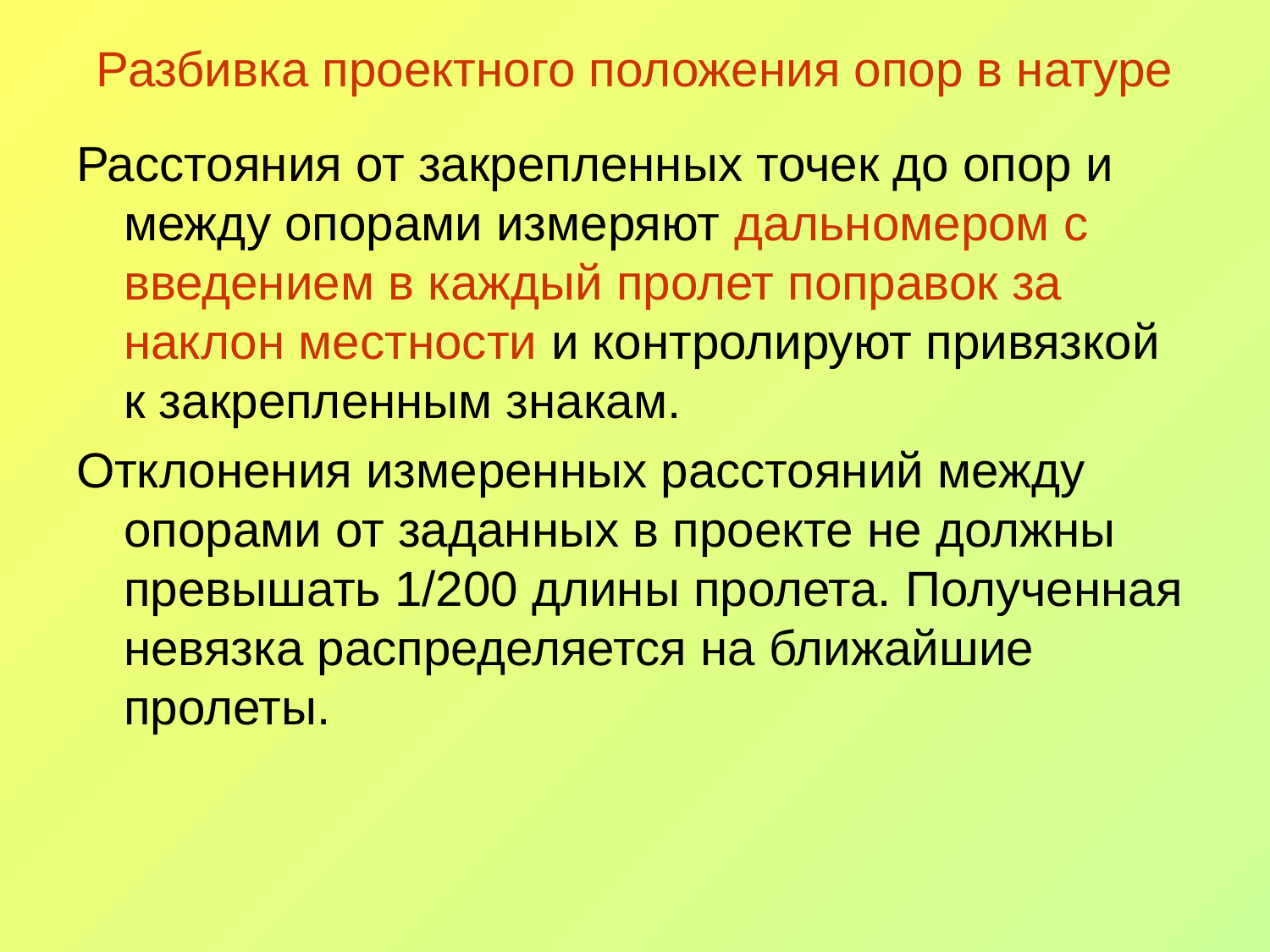

# Разбивка проектного положения опор в натуре
Расстояния от закрепленных точек до опор и между опорами измеряют дальномером с введением в каждый пролет поправок за наклон местности и контролируют привязкой к закрепленным знакам.
Отклонения измеренных расстояний между опорами от заданных в проекте не должны превышать 1/200 длины пролета. Полученная невязка распределяется на ближайшие пролеты.